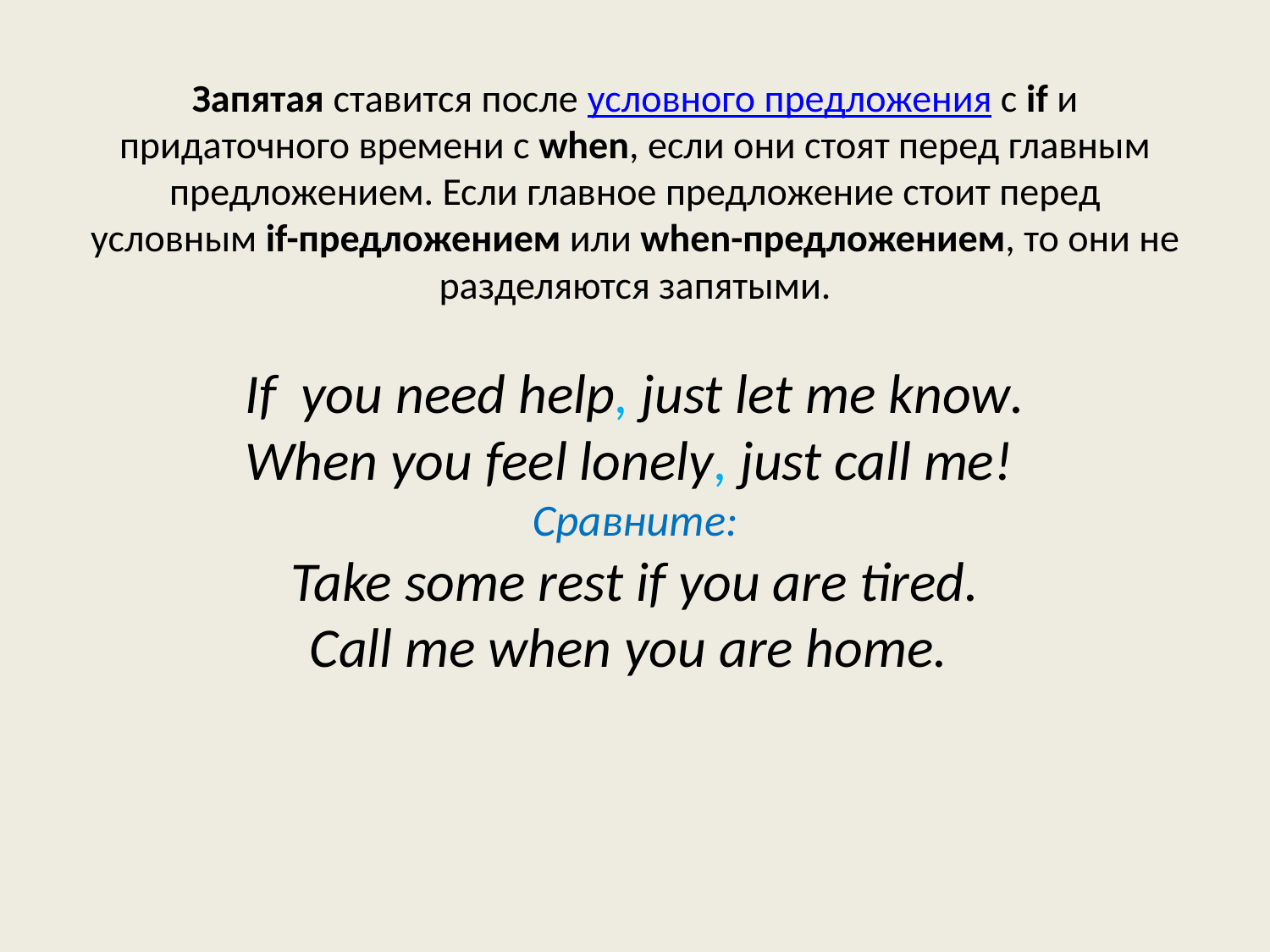

# Запятая ставится после условного предложения с if и придаточного времени с when, если они стоят перед главным предложением. Если главное предложение стоит перед условным if-предложением или when-предложением, то они не разделяются запятыми. If  you need help, just let me know. When you feel lonely, just call me!  Сравните: Take some rest if you are tired. Call me when you are home.